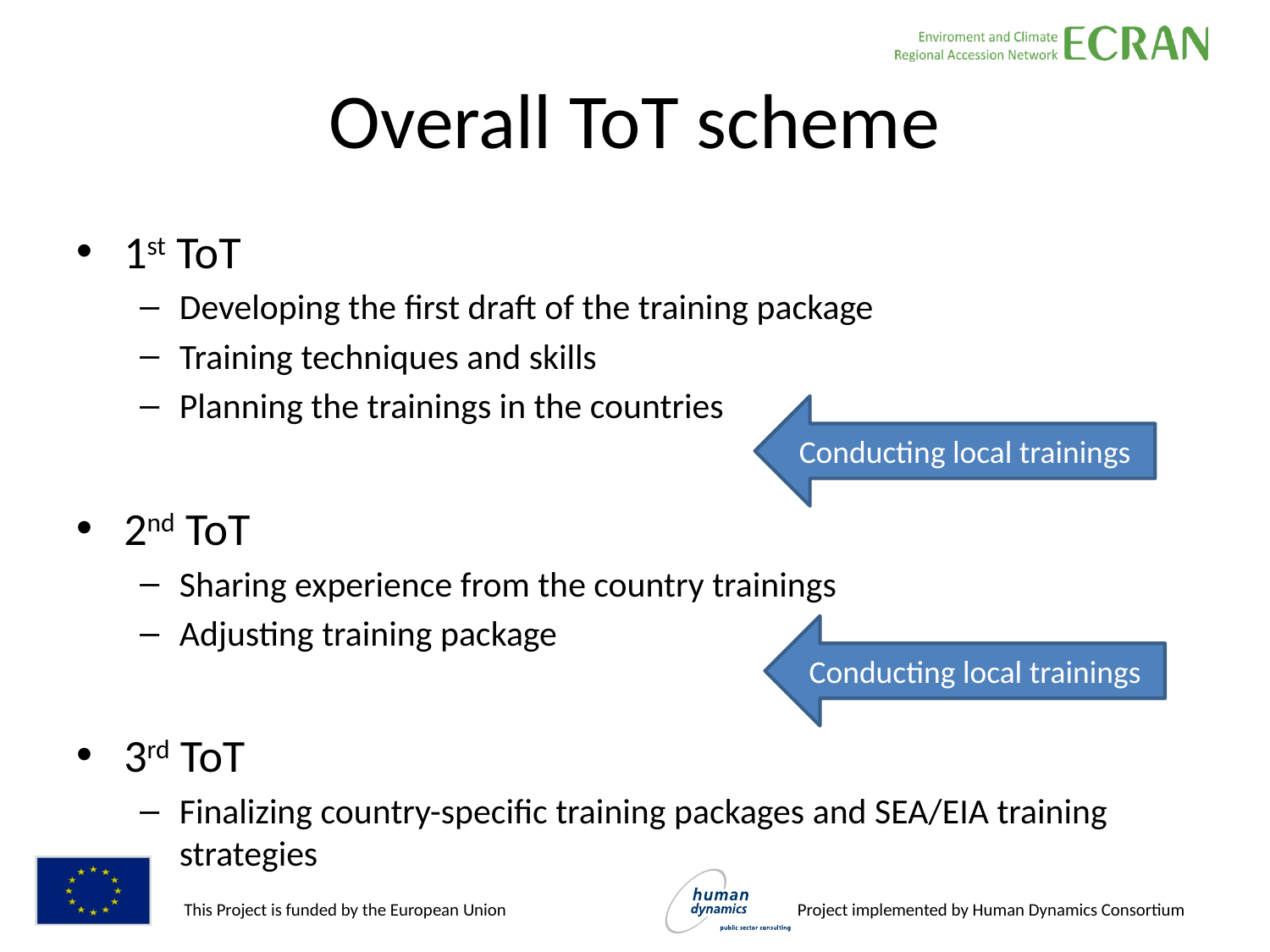

# Overall ToT scheme
1st ToT
Developing the first draft of the training package
Training techniques and skills
Planning the trainings in the countries

2nd ToT
Sharing experience from the country trainings
Adjusting training package

3rd ToT
Finalizing country-specific training packages and SEA/EIA training strategies
Conducting local trainings
Conducting local trainings